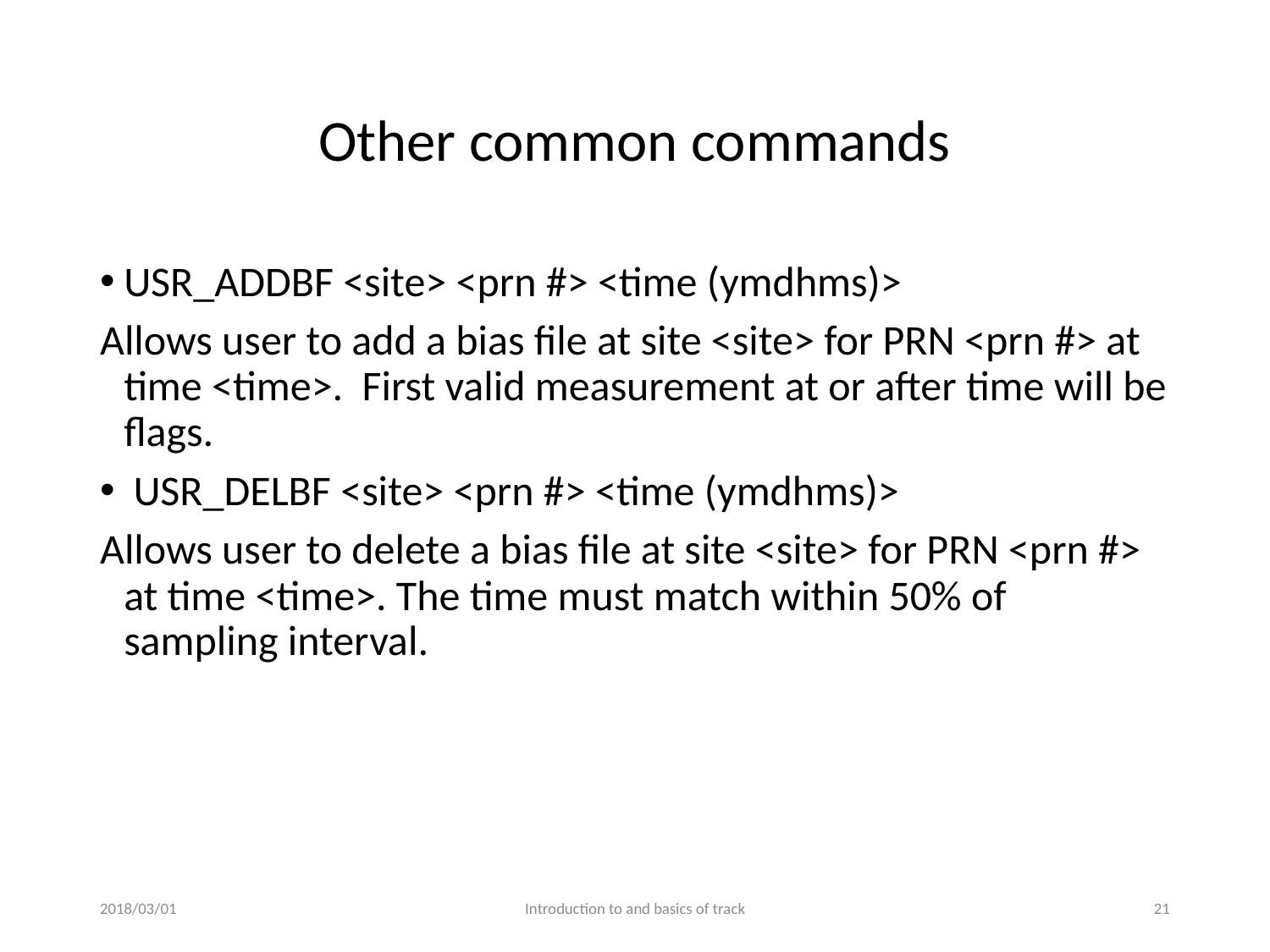

# Other common commands
USR_ADDBF <site> <prn #> <time (ymdhms)>
Allows user to add a bias file at site <site> for PRN <prn #> at time <time>.  First valid measurement at or after time will be flags.
 USR_DELBF <site> <prn #> <time (ymdhms)>
Allows user to delete a bias file at site <site> for PRN <prn #> at time <time>. The time must match within 50% of sampling interval.

2018/03/01
Introduction to and basics of track
21